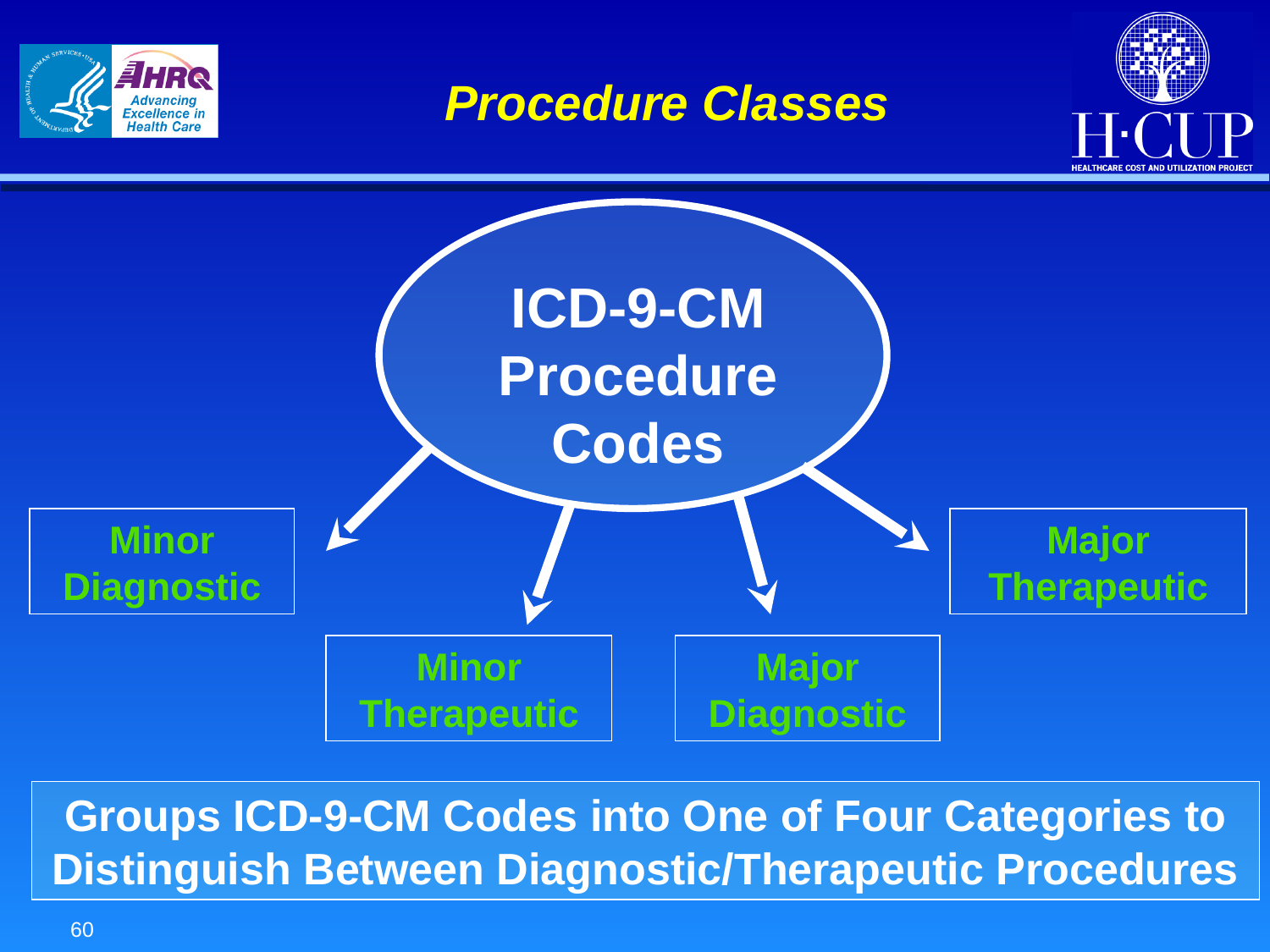

# Procedure Classes

ICD-9-CM Procedure Codes

Minor Diagnostic
Major Therapeutic
Minor Therapeutic
Major Diagnostic
Groups ICD-9-CM Codes into One of Four Categories to Distinguish Between Diagnostic/Therapeutic Procedures
60